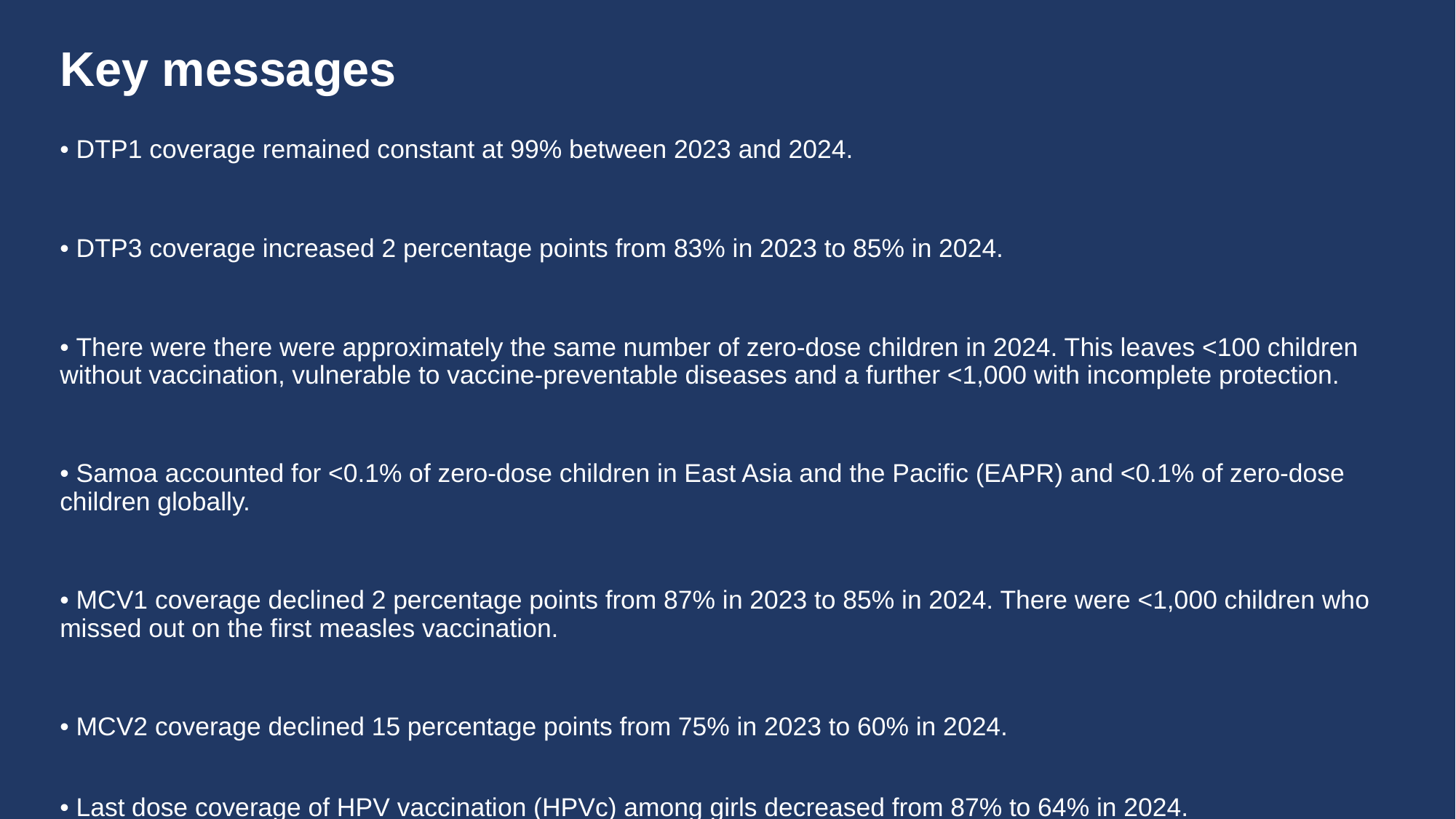

# Key messages
• DTP1 coverage remained constant at 99% between 2023 and 2024.

• DTP3 coverage increased 2 percentage points from 83% in 2023 to 85% in 2024.

• There were there were approximately the same number of zero-dose children in 2024. This leaves <100 children without vaccination, vulnerable to vaccine-preventable diseases and a further <1,000 with incomplete protection.

• Samoa accounted for <0.1% of zero-dose children in East Asia and the Pacific (EAPR) and <0.1% of zero-dose children globally.

• MCV1 coverage declined 2 percentage points from 87% in 2023 to 85% in 2024. There were <1,000 children who missed out on the first measles vaccination.

• MCV2 coverage declined 15 percentage points from 75% in 2023 to 60% in 2024.

• Last dose coverage of HPV vaccination (HPVc) among girls decreased from 87% to 64% in 2024.